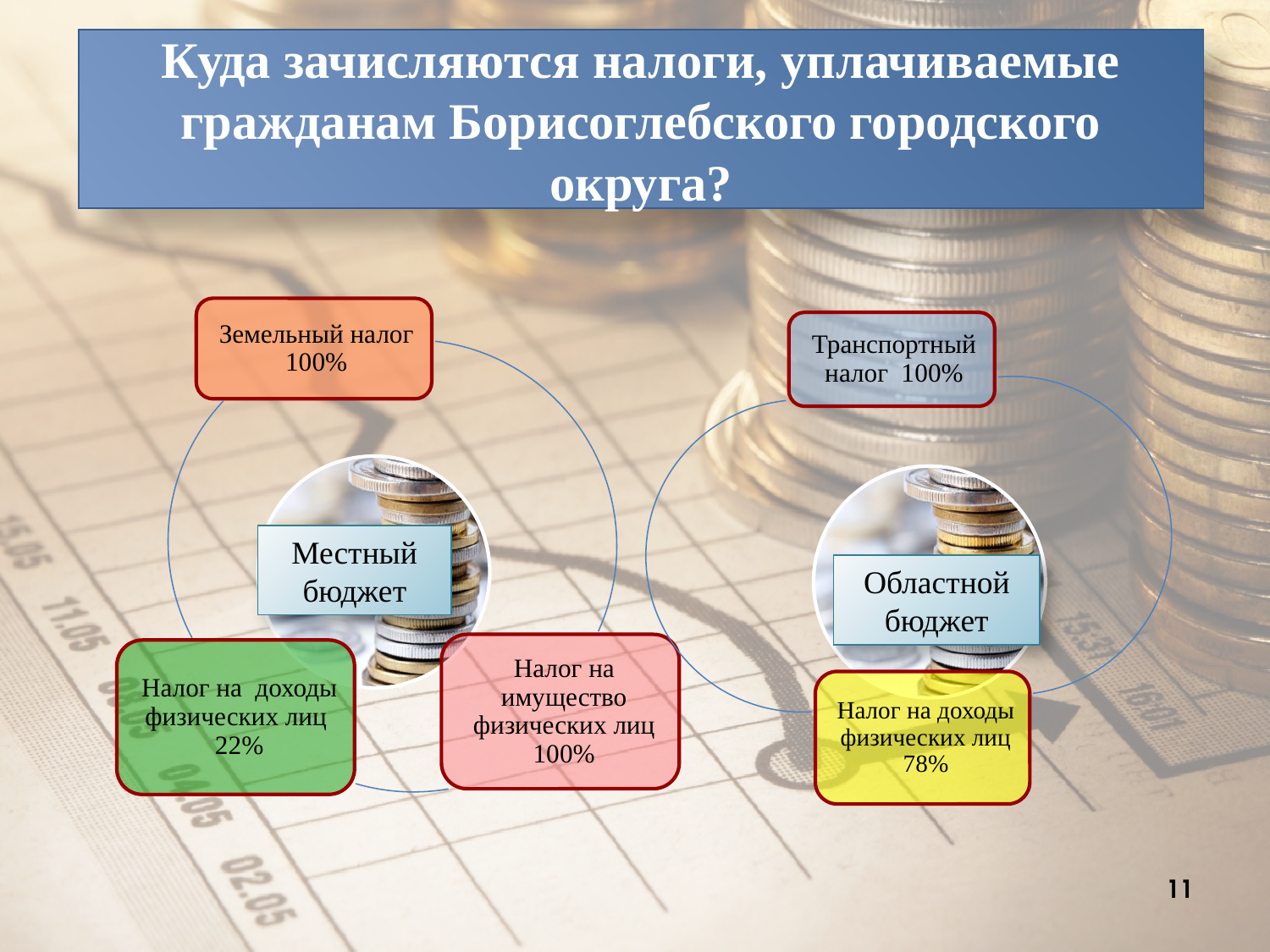

Куда зачисляются налоги, уплачиваемые гражданам Борисоглебского городского округа?
Земельный налог 100%
Налог на имущество физических лиц 100%
Налог на  доходы физических лиц  22%
Транспортный налог  100%
Налог на доходы физических лиц 78%

Местный бюджет
Областной бюджет
11